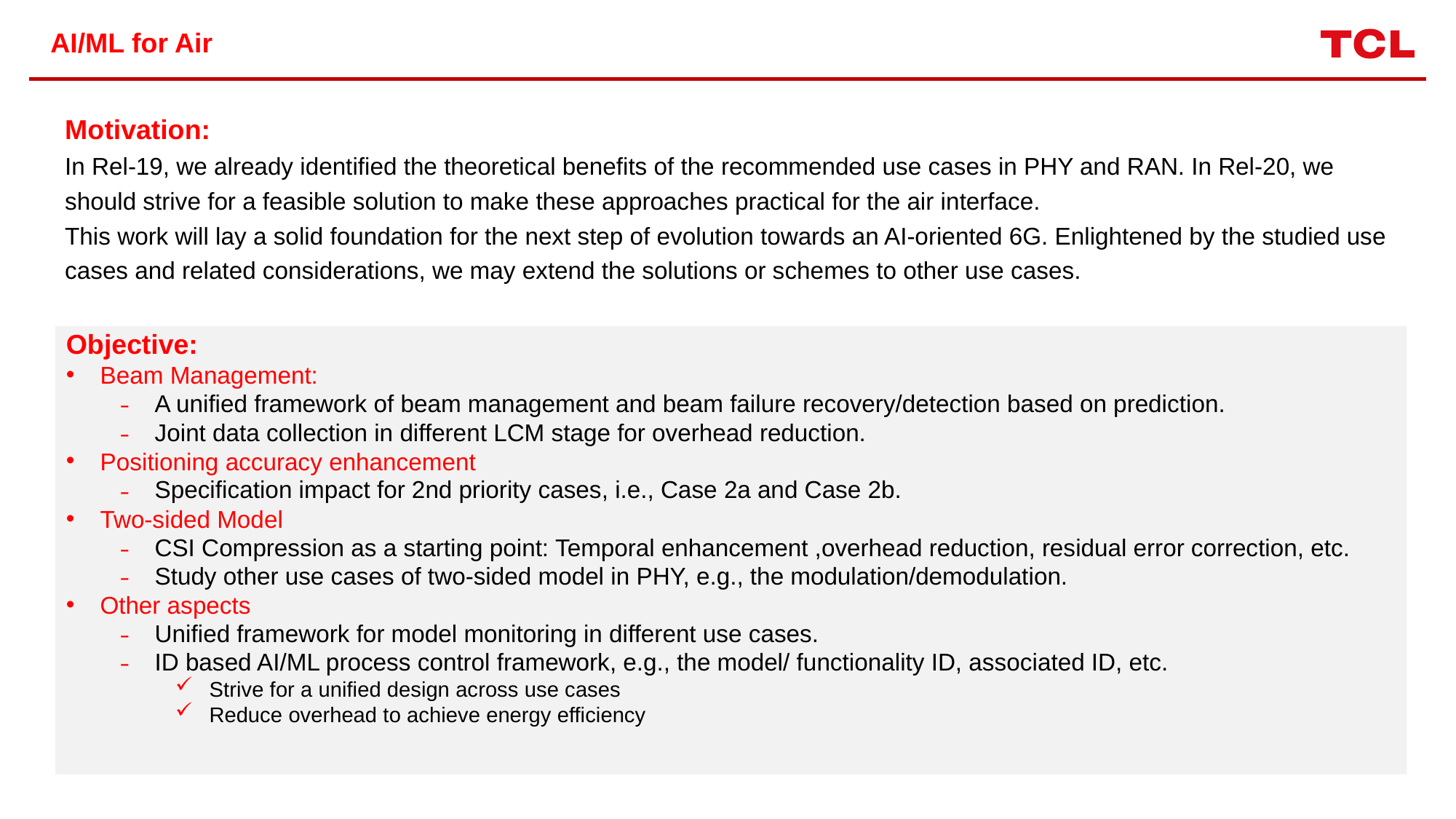

# AI/ML for Air
Motivation:
In Rel-19, we already identified the theoretical benefits of the recommended use cases in PHY and RAN. In Rel-20, we should strive for a feasible solution to make these approaches practical for the air interface.
This work will lay a solid foundation for the next step of evolution towards an AI-oriented 6G. Enlightened by the studied use cases and related considerations, we may extend the solutions or schemes to other use cases.
Objective:
Beam Management:
A unified framework of beam management and beam failure recovery/detection based on prediction.
Joint data collection in different LCM stage for overhead reduction.
Positioning accuracy enhancement
Specification impact for 2nd priority cases, i.e., Case 2a and Case 2b.
Two-sided Model
CSI Compression as a starting point: Temporal enhancement ,overhead reduction, residual error correction, etc.
Study other use cases of two-sided model in PHY, e.g., the modulation/demodulation.
Other aspects
Unified framework for model monitoring in different use cases.
ID based AI/ML process control framework, e.g., the model/ functionality ID, associated ID, etc.
Strive for a unified design across use cases
Reduce overhead to achieve energy efficiency
3